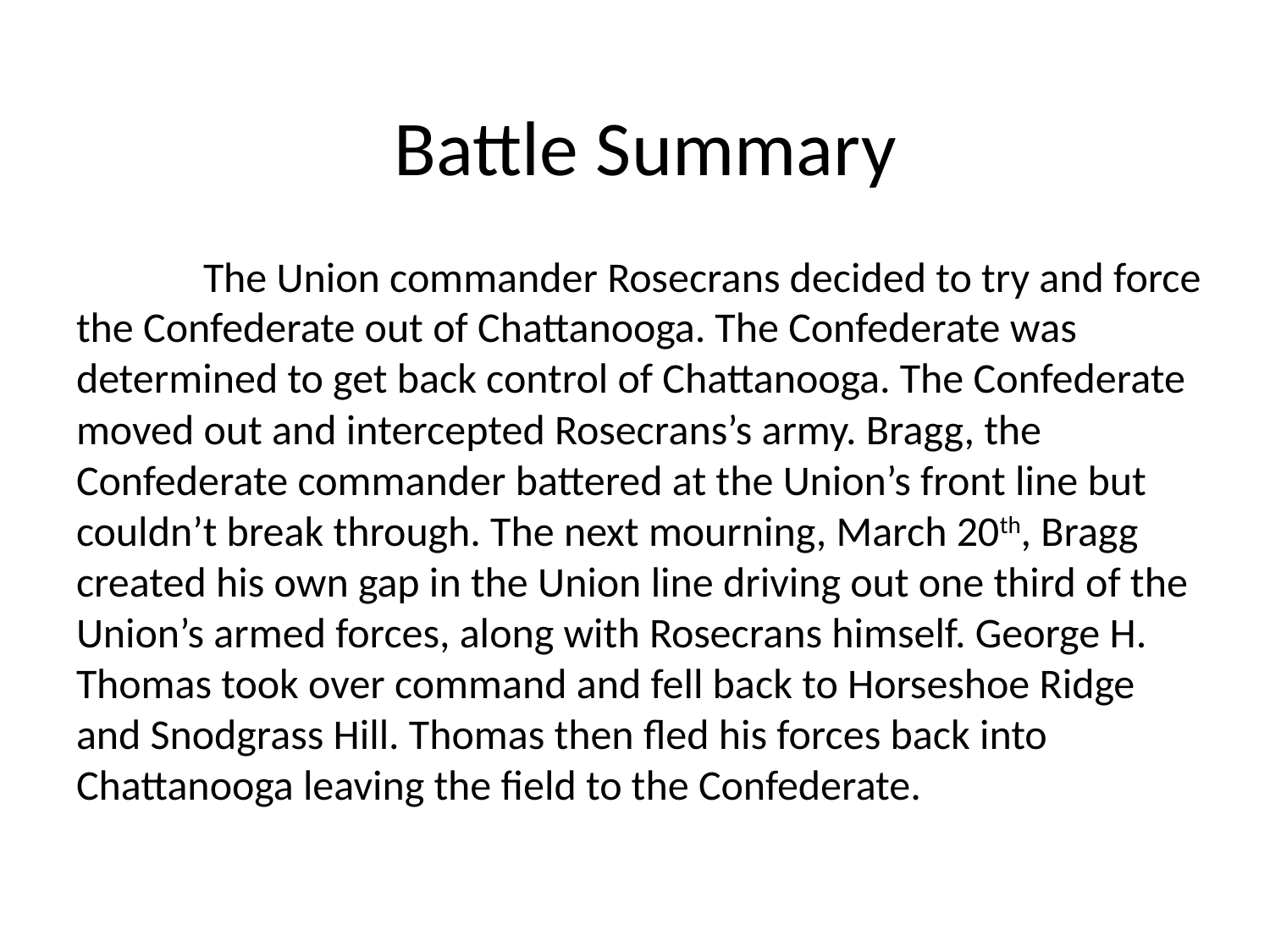

# Battle Summary
	The Union commander Rosecrans decided to try and force the Confederate out of Chattanooga. The Confederate was determined to get back control of Chattanooga. The Confederate moved out and intercepted Rosecrans’s army. Bragg, the Confederate commander battered at the Union’s front line but couldn’t break through. The next mourning, March 20th, Bragg created his own gap in the Union line driving out one third of the Union’s armed forces, along with Rosecrans himself. George H. Thomas took over command and fell back to Horseshoe Ridge and Snodgrass Hill. Thomas then fled his forces back into Chattanooga leaving the field to the Confederate.